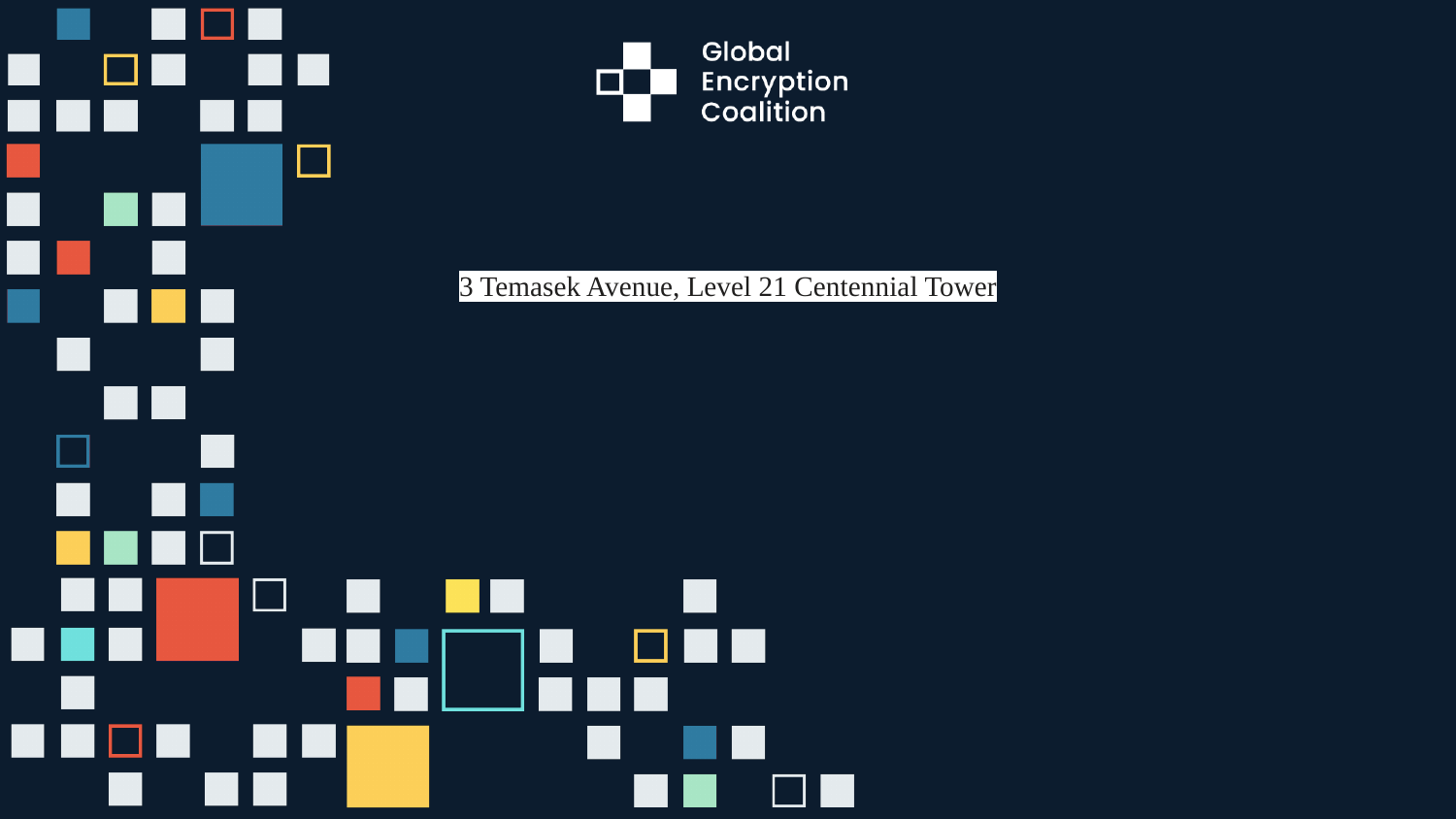

# 3 Temasek Avenue, Level 21 Centennial Tower